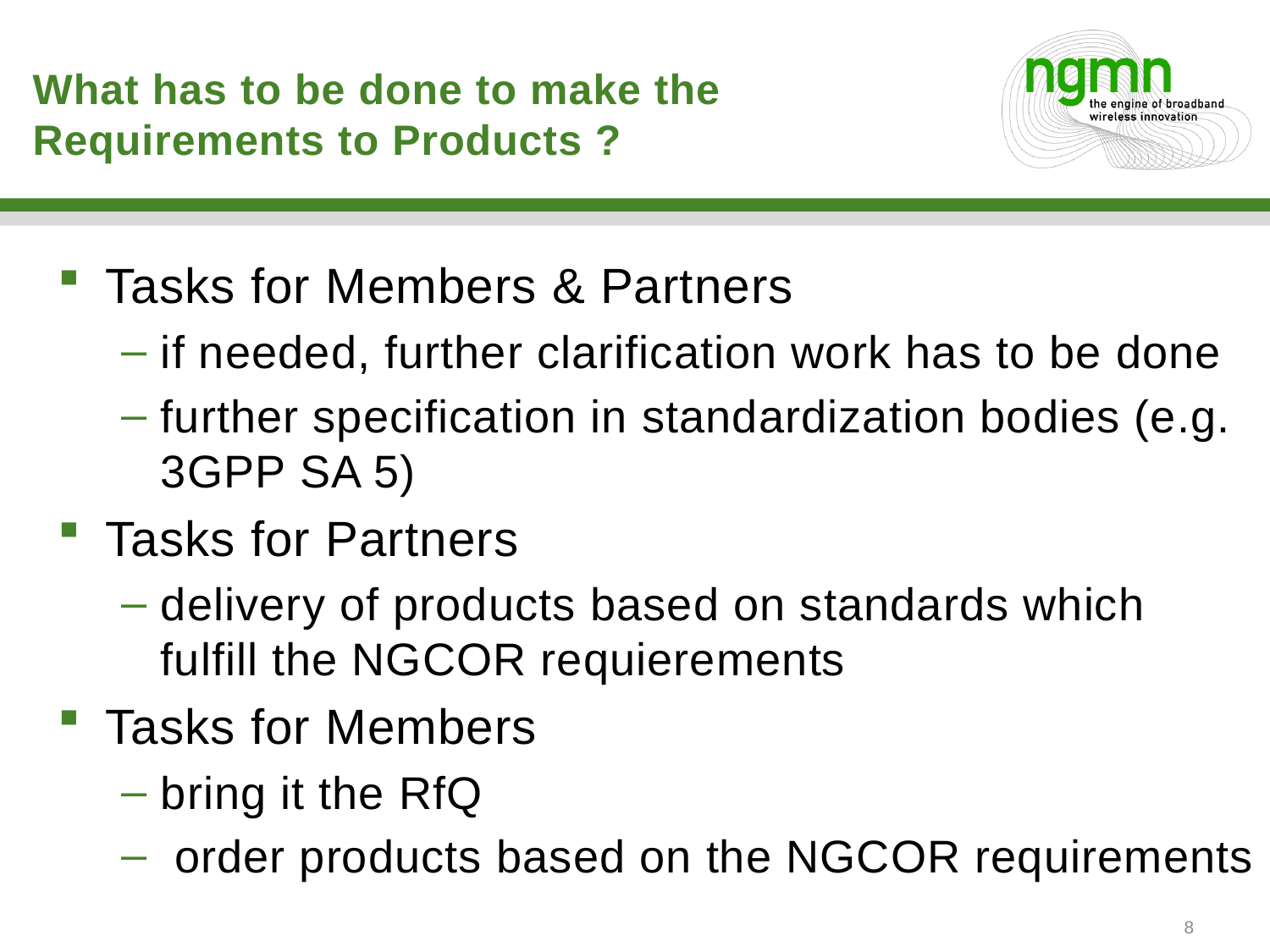

# What has to be done to make the Requirements to Products ?
Tasks for Members & Partners
if needed, further clarification work has to be done
further specification in standardization bodies (e.g. 3GPP SA 5)
Tasks for Partners
delivery of products based on standards which fulfill the NGCOR requierements
Tasks for Members
bring it the RfQ
 order products based on the NGCOR requirements

8